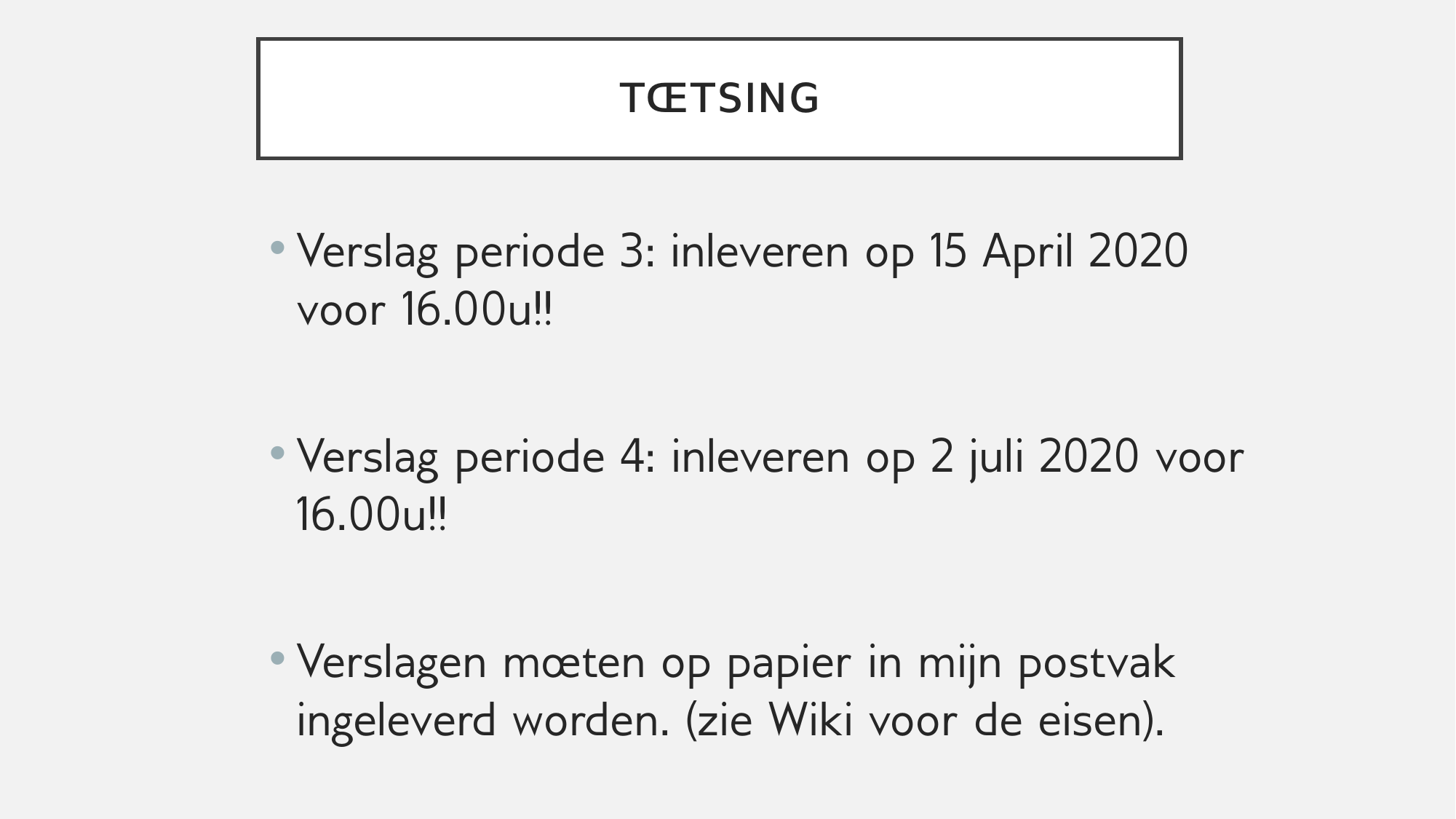

# toetsing
Verslag periode 3: inleveren op 15 April 2020 voor 16.00u!!

Verslag periode 4: inleveren op 2 juli 2020 voor 16.00u!!

Verslagen moeten op papier in mijn postvak ingeleverd worden. (zie Wiki voor de eisen).